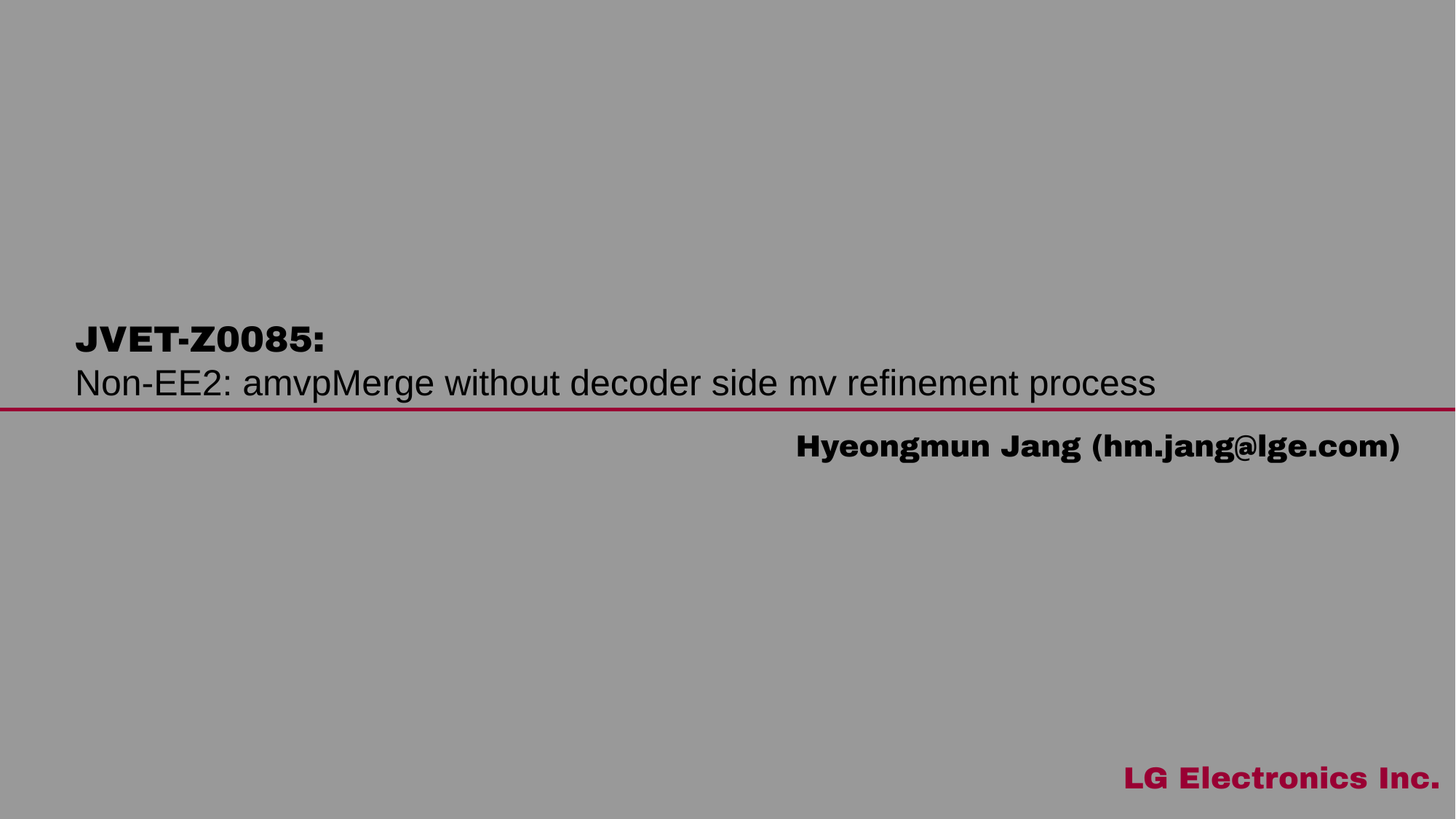

JVET-Z0085:
Non-EE2: amvpMerge without decoder side mv refinement process
Hyeongmun Jang (hm.jang@lge.com)
LG Electronics Inc.